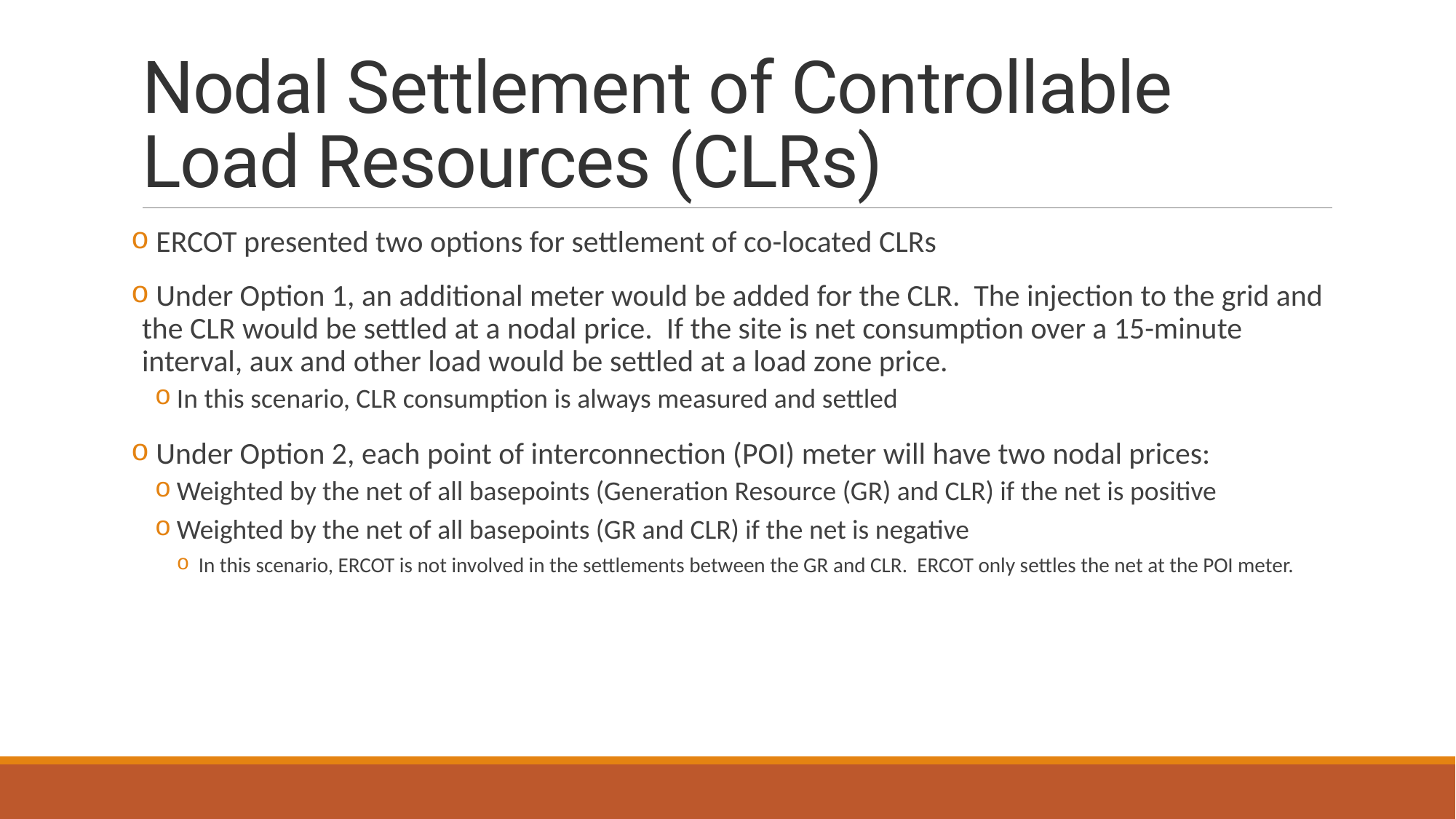

# Nodal Settlement of Controllable Load Resources (CLRs)
 ERCOT presented two options for settlement of co-located CLRs
 Under Option 1, an additional meter would be added for the CLR.  The injection to the grid and the CLR would be settled at a nodal price.  If the site is net consumption over a 15-minute interval, aux and other load would be settled at a load zone price.
In this scenario, CLR consumption is always measured and settled
 Under Option 2, each point of interconnection (POI) meter will have two nodal prices:
Weighted by the net of all basepoints (Generation Resource (GR) and CLR) if the net is positive
Weighted by the net of all basepoints (GR and CLR) if the net is negative
In this scenario, ERCOT is not involved in the settlements between the GR and CLR.  ERCOT only settles the net at the POI meter.